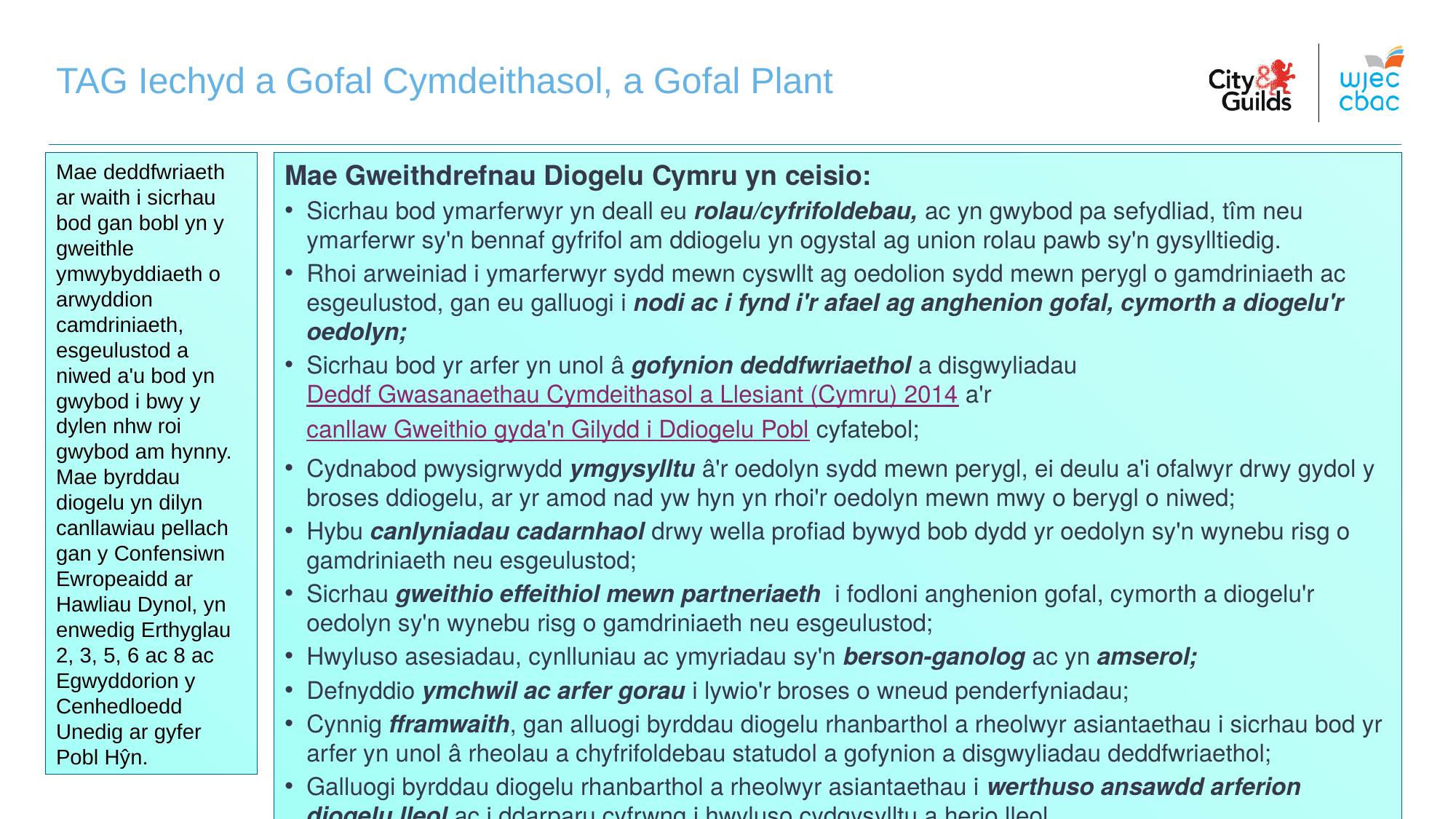

TAG Iechyd a Gofal Cymdeithasol, a Gofal Plant
Mae deddfwriaeth ar waith i sicrhau bod gan bobl yn y gweithle ymwybyddiaeth o arwyddion camdriniaeth, esgeulustod a niwed a'u bod yn gwybod i bwy y dylen nhw roi gwybod am hynny.
Mae byrddau diogelu yn dilyn canllawiau pellach gan y Confensiwn Ewropeaidd ar Hawliau Dynol, yn enwedig Erthyglau 2, 3, 5, 6 ac 8 ac
Egwyddorion y Cenhedloedd Unedig ar gyfer Pobl Hŷn.
Mae Gweithdrefnau Diogelu Cymru yn ceisio:
Sicrhau bod ymarferwyr yn deall eu rolau/cyfrifoldebau, ac yn gwybod pa sefydliad, tîm neu ymarferwr sy'n bennaf gyfrifol am ddiogelu yn ogystal ag union rolau pawb sy'n gysylltiedig.
Rhoi arweiniad i ymarferwyr sydd mewn cyswllt ag oedolion sydd mewn perygl o gamdriniaeth ac esgeulustod, gan eu galluogi i nodi ac i fynd i'r afael ag anghenion gofal, cymorth a diogelu'r oedolyn;
Sicrhau bod yr arfer yn unol â gofynion deddfwriaethol a disgwyliadau Deddf Gwasanaethau Cymdeithasol a Llesiant (Cymru) 2014 a'r canllaw Gweithio gyda'n Gilydd i Ddiogelu Pobl cyfatebol;
Cydnabod pwysigrwydd ymgysylltu â'r oedolyn sydd mewn perygl, ei deulu a'i ofalwyr drwy gydol y broses ddiogelu, ar yr amod nad yw hyn yn rhoi'r oedolyn mewn mwy o berygl o niwed;
Hybu canlyniadau cadarnhaol drwy wella profiad bywyd bob dydd yr oedolyn sy'n wynebu risg o gamdriniaeth neu esgeulustod;
Sicrhau gweithio effeithiol mewn partneriaeth  i fodloni anghenion gofal, cymorth a diogelu'r oedolyn sy'n wynebu risg o gamdriniaeth neu esgeulustod;
Hwyluso asesiadau, cynlluniau ac ymyriadau sy'n berson-ganolog ac yn amserol;
Defnyddio ymchwil ac arfer gorau i lywio'r broses o wneud penderfyniadau;
Cynnig fframwaith, gan alluogi byrddau diogelu rhanbarthol a rheolwyr asiantaethau i sicrhau bod yr arfer yn unol â rheolau a chyfrifoldebau statudol a gofynion a disgwyliadau deddfwriaethol;
Galluogi byrddau diogelu rhanbarthol a rheolwyr asiantaethau i werthuso ansawdd arferion diogelu lleol ac i ddarparu cyfrwng i hwyluso cydgysylltu a herio lleol.